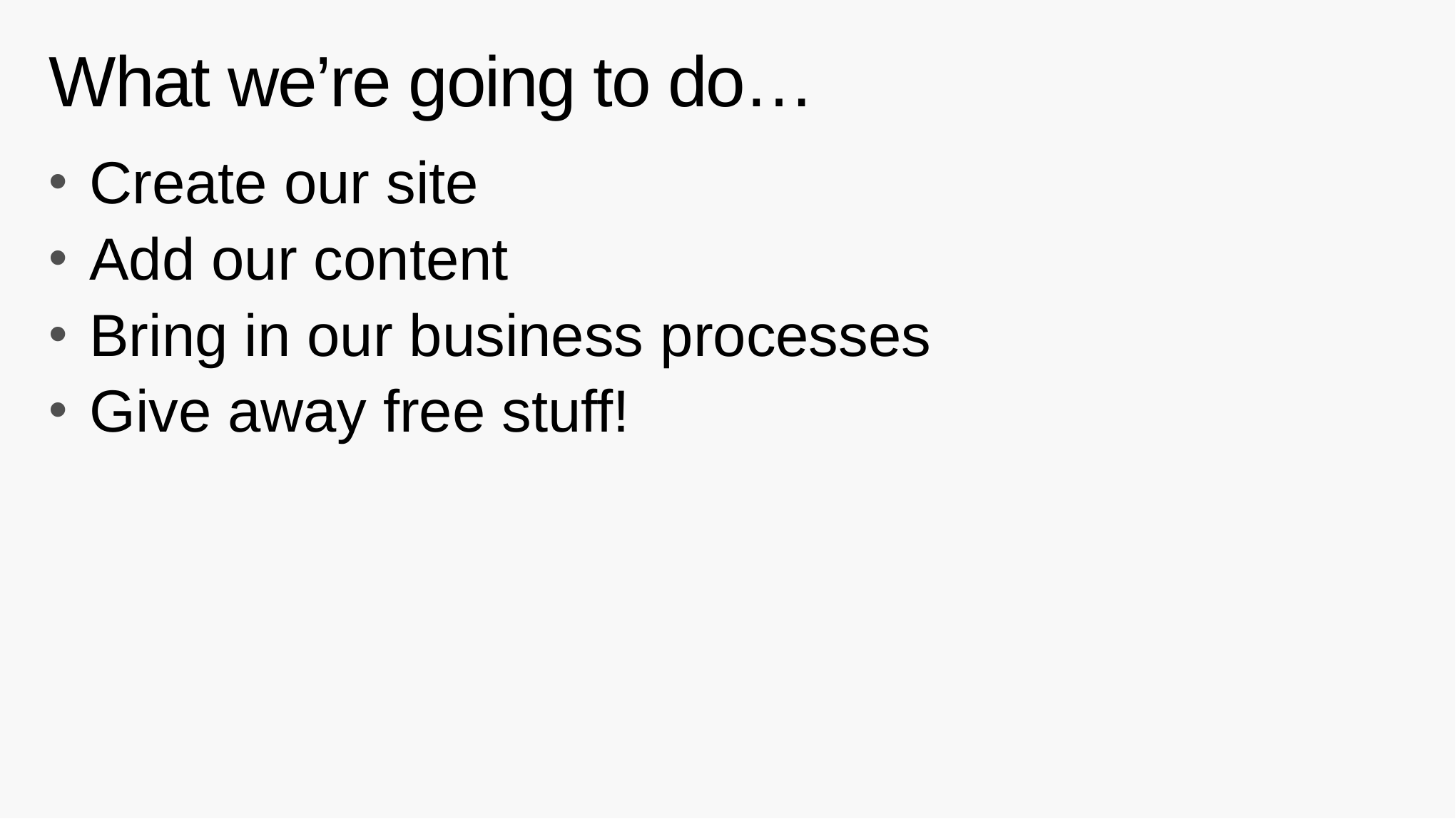

# What we’re going to do…
Create our site
Add our content
Bring in our business processes
Give away free stuff!